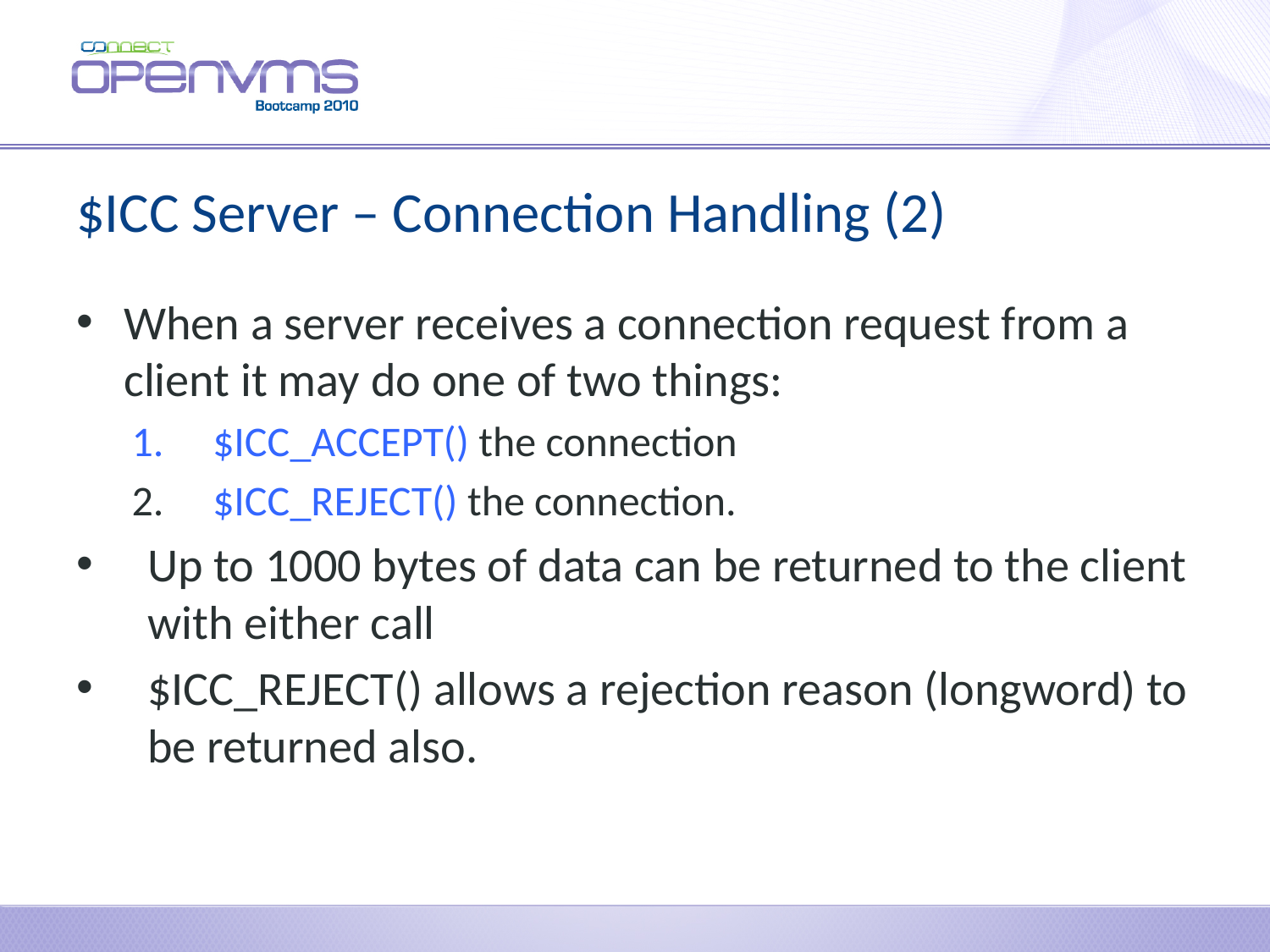

# $ICC Server – Connection Handling (2)
When a server receives a connection request from a client it may do one of two things:
 $ICC_ACCEPT() the connection
 $ICC_REJECT() the connection.
Up to 1000 bytes of data can be returned to the client with either call
$ICC_REJECT() allows a rejection reason (longword) to be returned also.